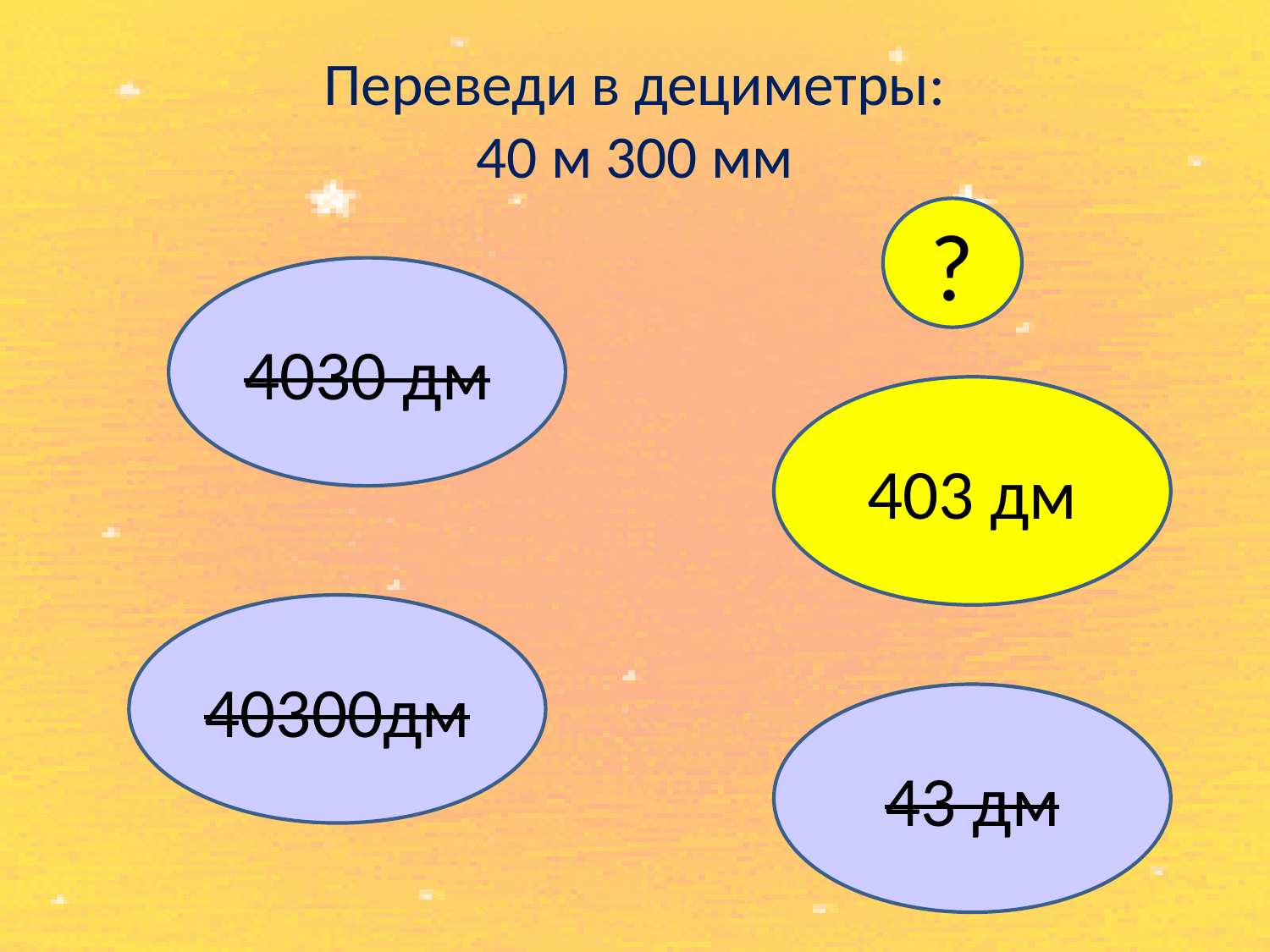

# Переведи в дециметры: 40 м 300 мм
?
4030 дм
403 дм
40300дм
43 дм